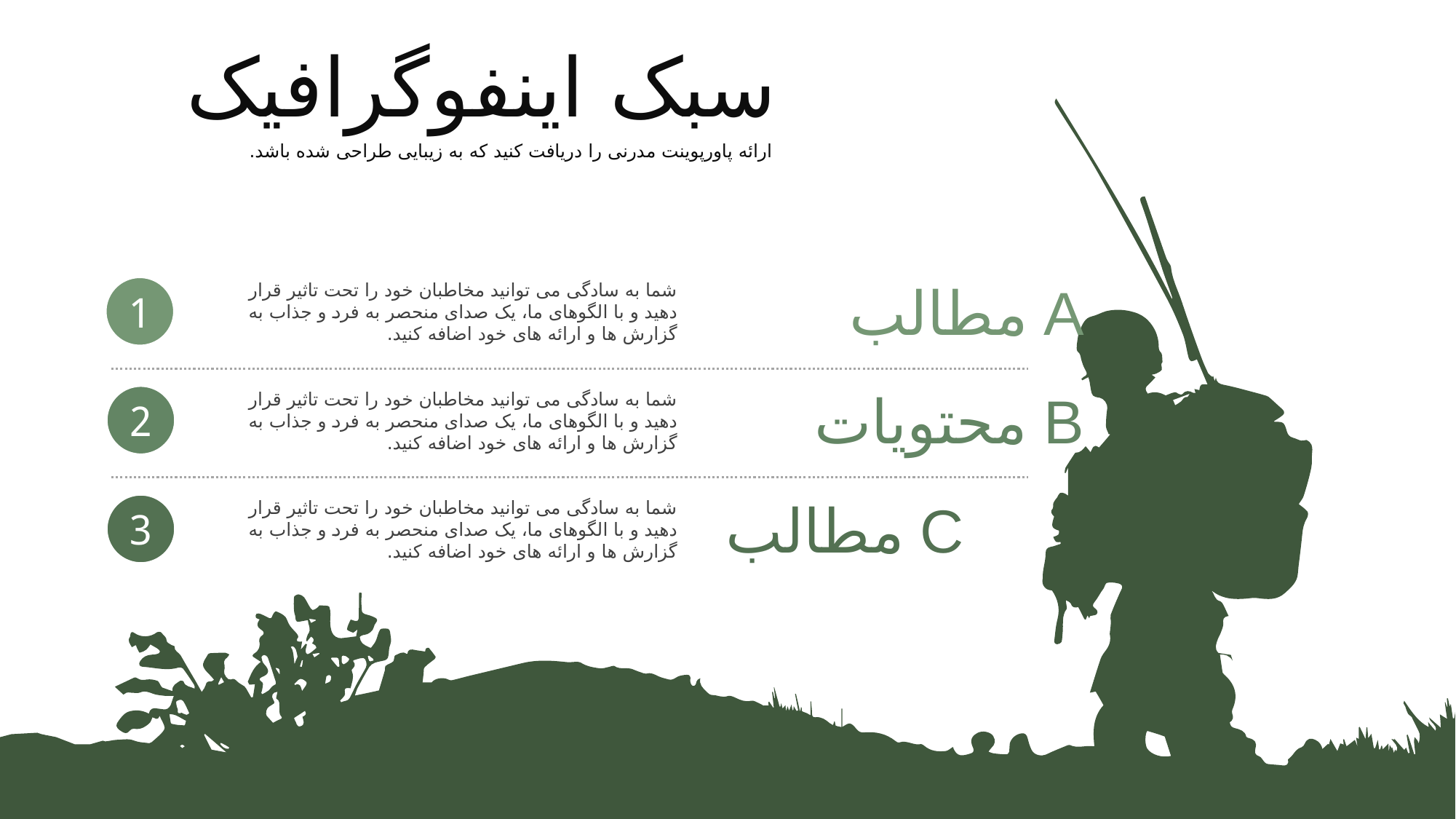

سبک اینفوگرافیک
ارائه پاورپوینت مدرنی را دریافت کنید که به زیبایی طراحی شده باشد.
A مطالب
شما به سادگی می توانید مخاطبان خود را تحت تاثیر قرار دهید و با الگوهای ما، یک صدای منحصر به فرد و جذاب به گزارش ها و ارائه های خود اضافه کنید.
1

B محتویات
شما به سادگی می توانید مخاطبان خود را تحت تاثیر قرار دهید و با الگوهای ما، یک صدای منحصر به فرد و جذاب به گزارش ها و ارائه های خود اضافه کنید.
2

C مطالب
شما به سادگی می توانید مخاطبان خود را تحت تاثیر قرار دهید و با الگوهای ما، یک صدای منحصر به فرد و جذاب به گزارش ها و ارائه های خود اضافه کنید.
3